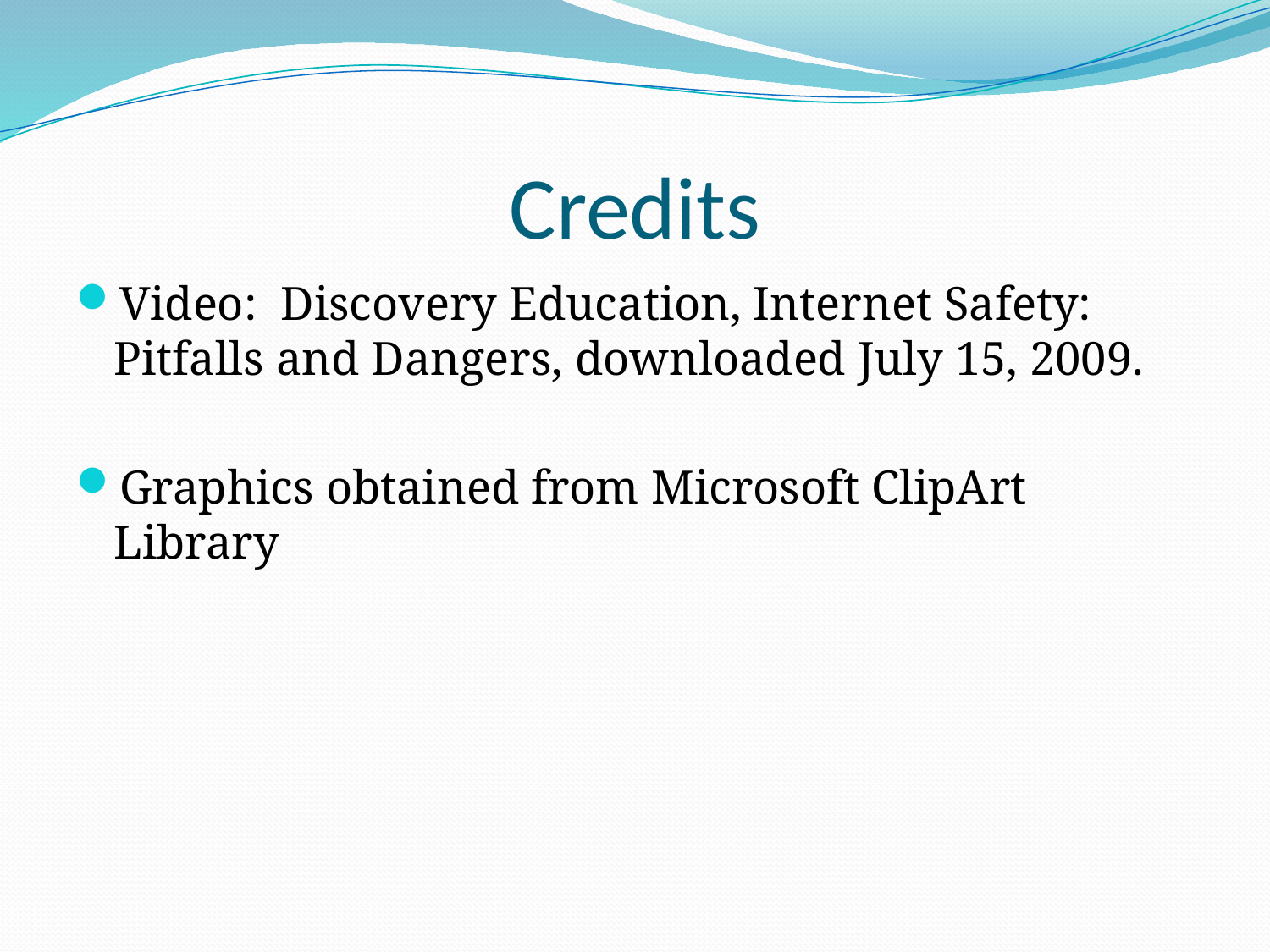

# Credits
Video:  Discovery Education, Internet Safety: Pitfalls and Dangers, downloaded July 15, 2009.

Graphics obtained from Microsoft ClipArt Library